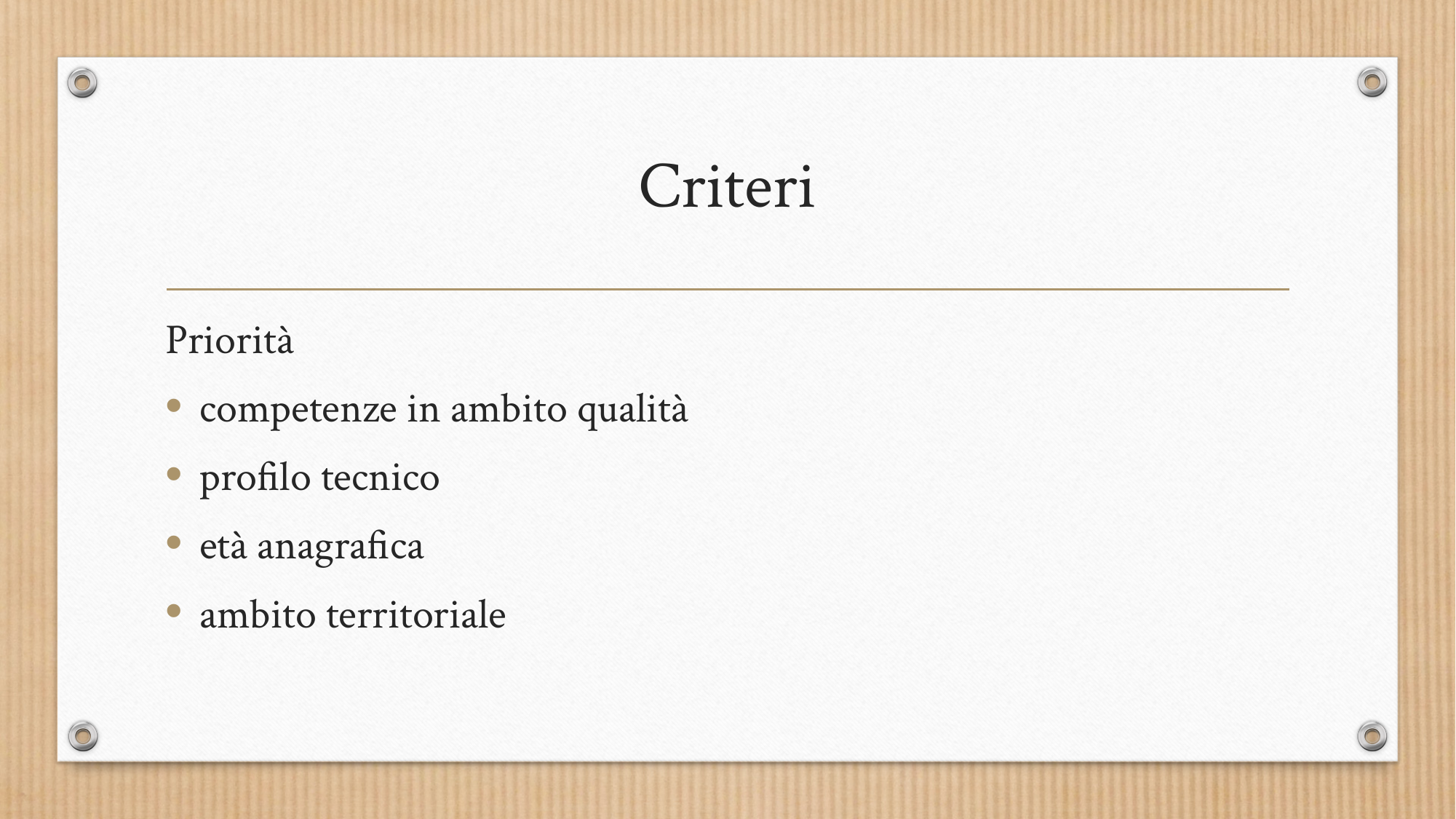

# Criteri
Priorità
competenze in ambito qualità
profilo tecnico
età anagrafica
ambito territoriale